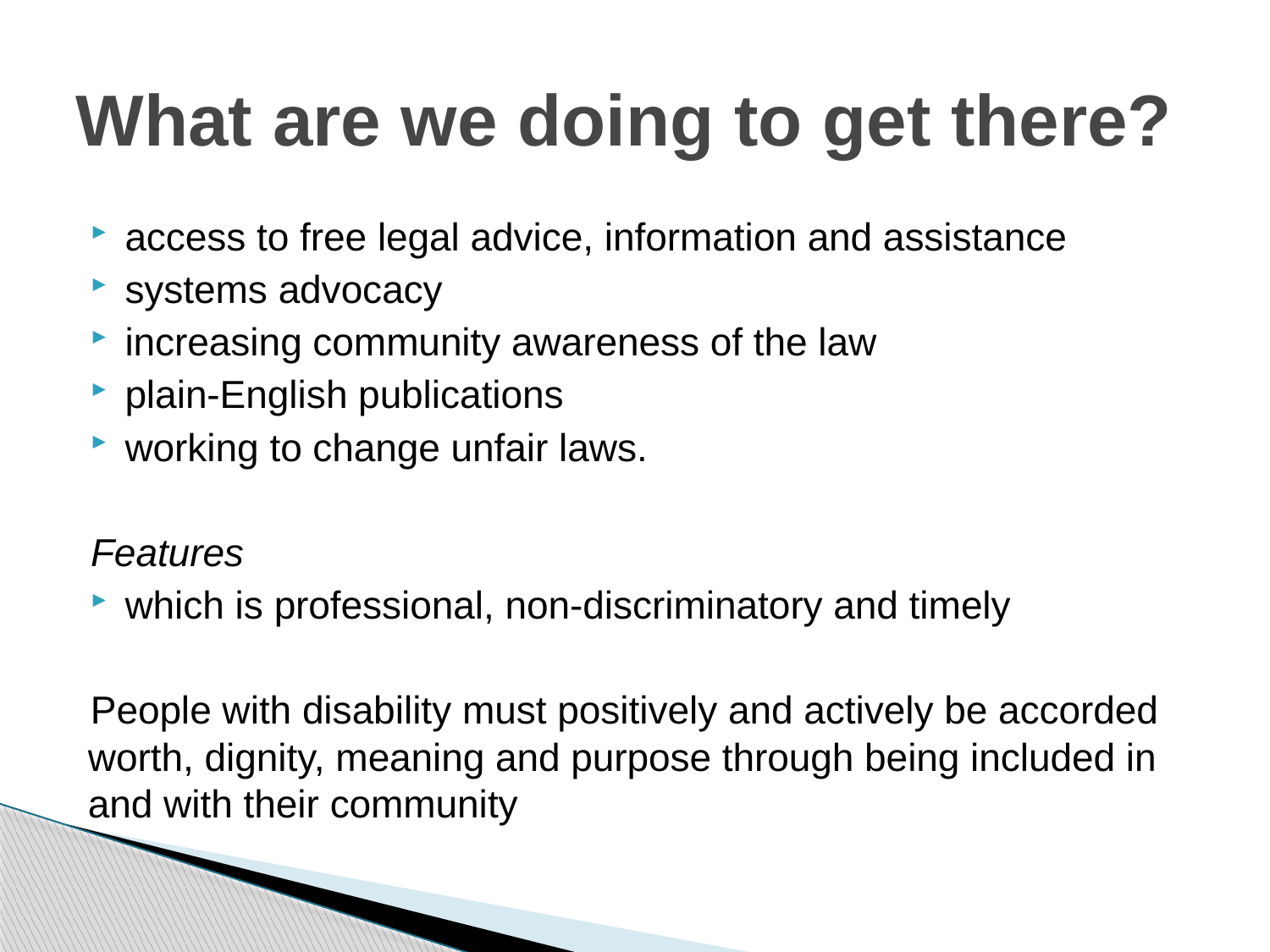

# What are we doing to get there?
access to free legal advice, information and assistance
systems advocacy
increasing community awareness of the law
plain-English publications
working to change unfair laws.

Features
which is professional, non-discriminatory and timely

People with disability must positively and actively be accorded worth, dignity, meaning and purpose through being included in and with their community